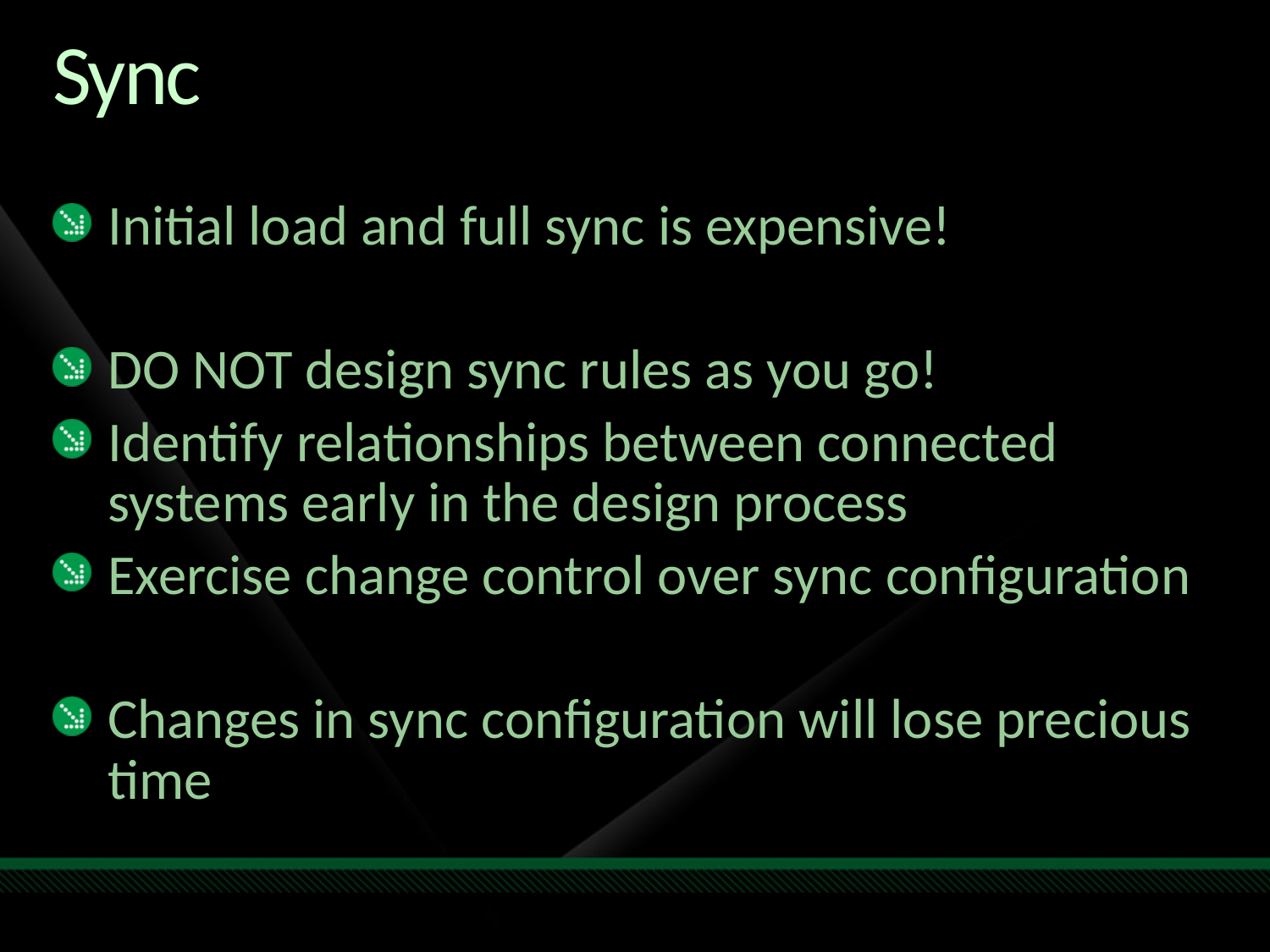

# Sync
Initial load and full sync is expensive!

DO NOT design sync rules as you go!
Identify relationships between connected systems early in the design process
Exercise change control over sync configuration

Changes in sync configuration will lose precious time